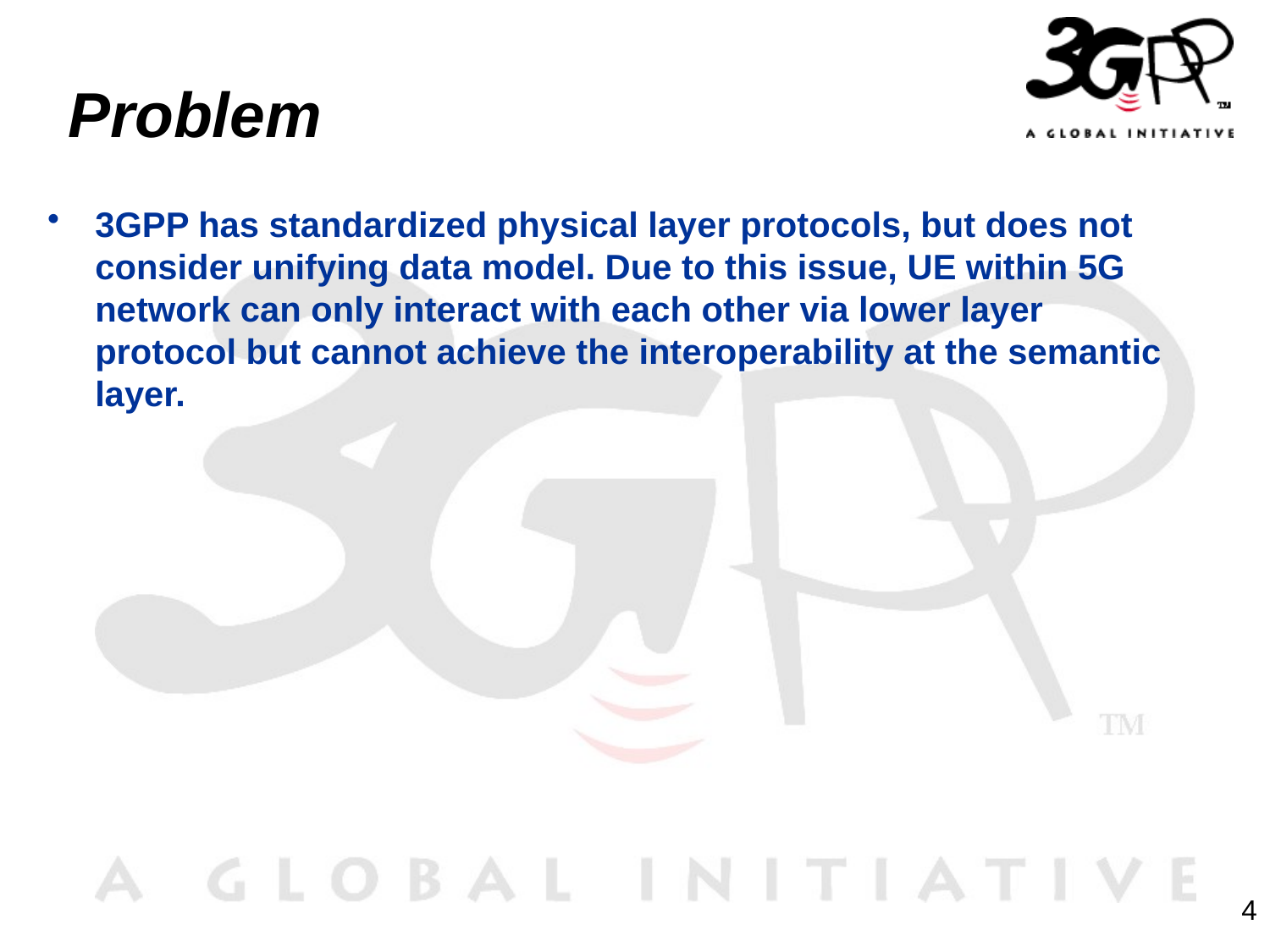

# Problem
3GPP has standardized physical layer protocols, but does not consider unifying data model. Due to this issue, UE within 5G network can only interact with each other via lower layer protocol but cannot achieve the interoperability at the semantic layer.
4